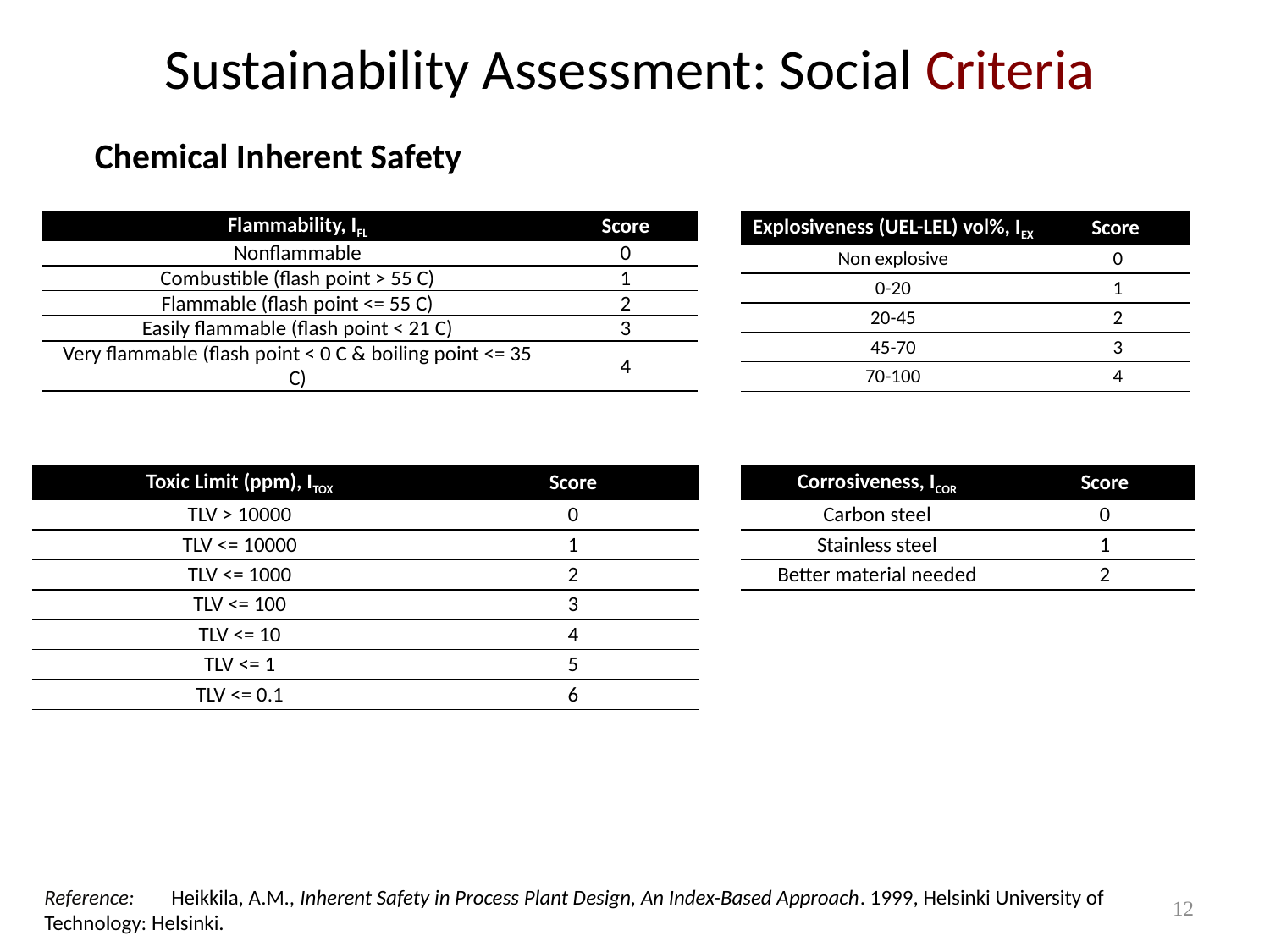

Sustainability Assessment: Social Criteria
Chemical Inherent Safety
| Flammability, IFL | Score |
| --- | --- |
| Nonflammable | 0 |
| Combustible (flash point > 55 C) | 1 |
| Flammable (flash point <= 55 C) | 2 |
| Easily flammable (flash point < 21 C) | 3 |
| Very flammable (flash point < 0 C & boiling point <= 35 C) | 4 |
| Explosiveness (UEL-LEL) vol%, IEX | Score |
| --- | --- |
| Non explosive | 0 |
| 0-20 | 1 |
| 20-45 | 2 |
| 45-70 | 3 |
| 70-100 | 4 |
| Toxic Limit (ppm), ITOX | Score |
| --- | --- |
| TLV > 10000 | 0 |
| TLV <= 10000 | 1 |
| TLV <= 1000 | 2 |
| TLV <= 100 | 3 |
| TLV <= 10 | 4 |
| TLV <= 1 | 5 |
| TLV <= 0.1 | 6 |
| Corrosiveness, ICOR | Score |
| --- | --- |
| Carbon steel | 0 |
| Stainless steel | 1 |
| Better material needed | 2 |
Reference: 	Heikkila, A.M., Inherent Safety in Process Plant Design, An Index-Based Approach. 1999, Helsinki University of Technology: Helsinki.
12